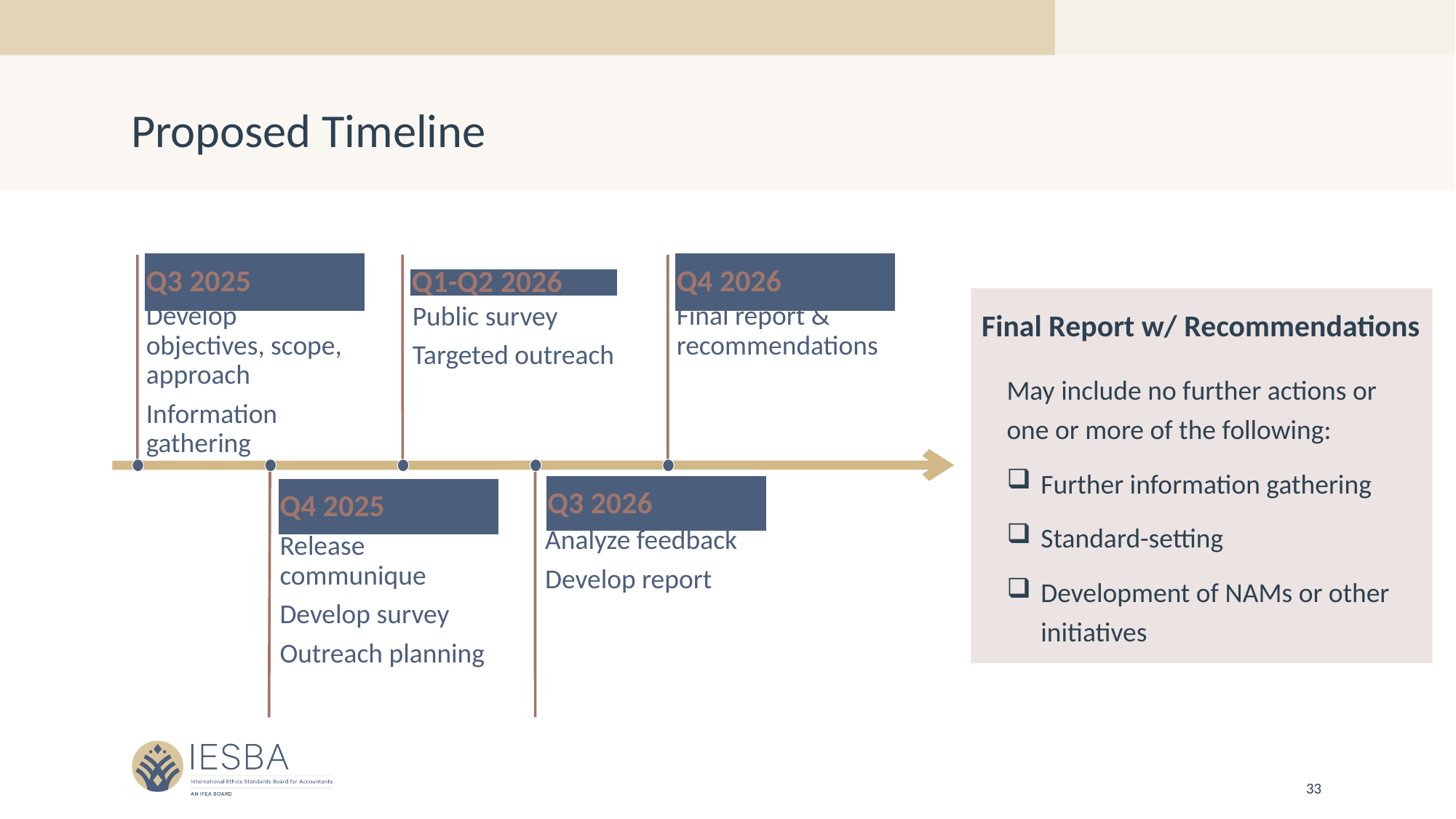

# Proposed Timeline

Q3 2025

Q4 2026
Q1-Q2 2026
Develop objectives, scope, approach
Information gathering
Final report & recommendations

Q3 2026
Q4 2025
Analyze feedback
Develop report
Release communique
Develop survey
Outreach planning

Public survey
Targeted outreach
Final Report w/ Recommendations
May include no further actions or one or more of the following:
Further information gathering
Standard-setting
Development of NAMs or other initiatives
33